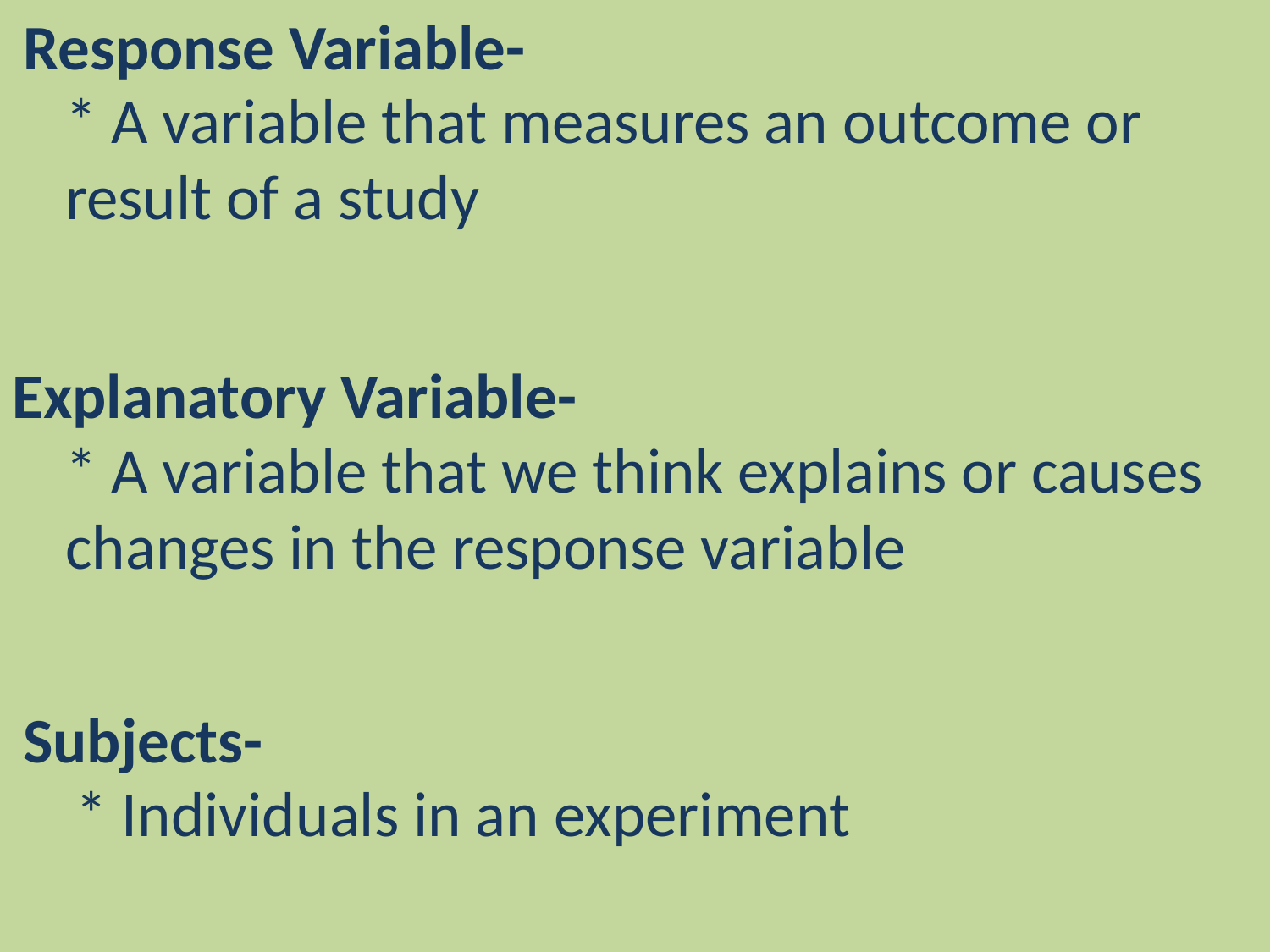

Response Variable-
* A variable that measures an outcome or result of a study
Explanatory Variable-
* A variable that we think explains or causes changes in the response variable
Subjects-
* Individuals in an experiment